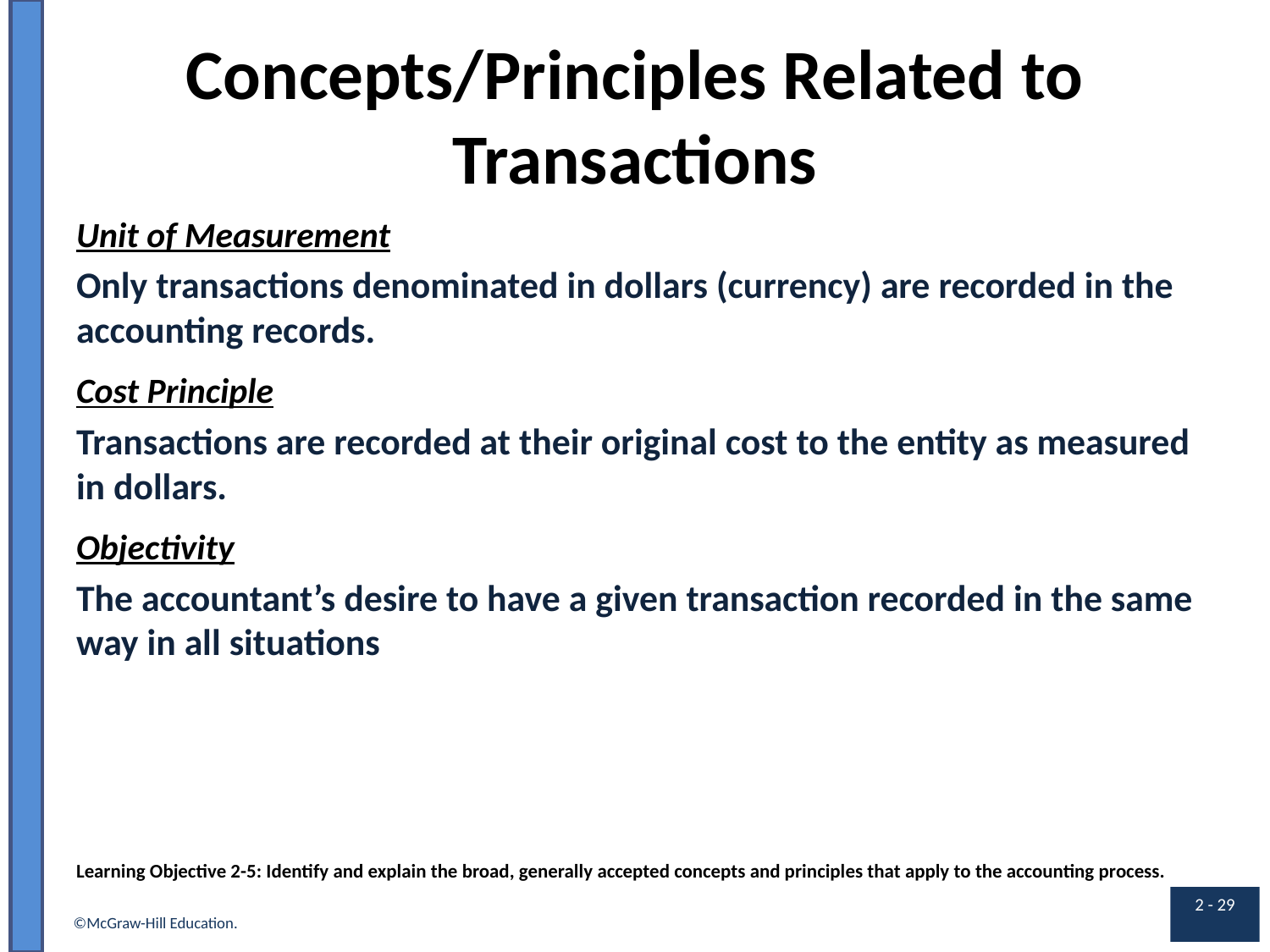

# Concepts/Principles Related to Transactions
Unit of Measurement
Only transactions denominated in dollars (currency) are recorded in the accounting records.
Cost Principle
Transactions are recorded at their original cost to the entity as measured in dollars.
Objectivity
The accountant’s desire to have a given transaction recorded in the same way in all situations
Learning Objective 2-5: Identify and explain the broad, generally accepted concepts and principles that apply to the accounting process.